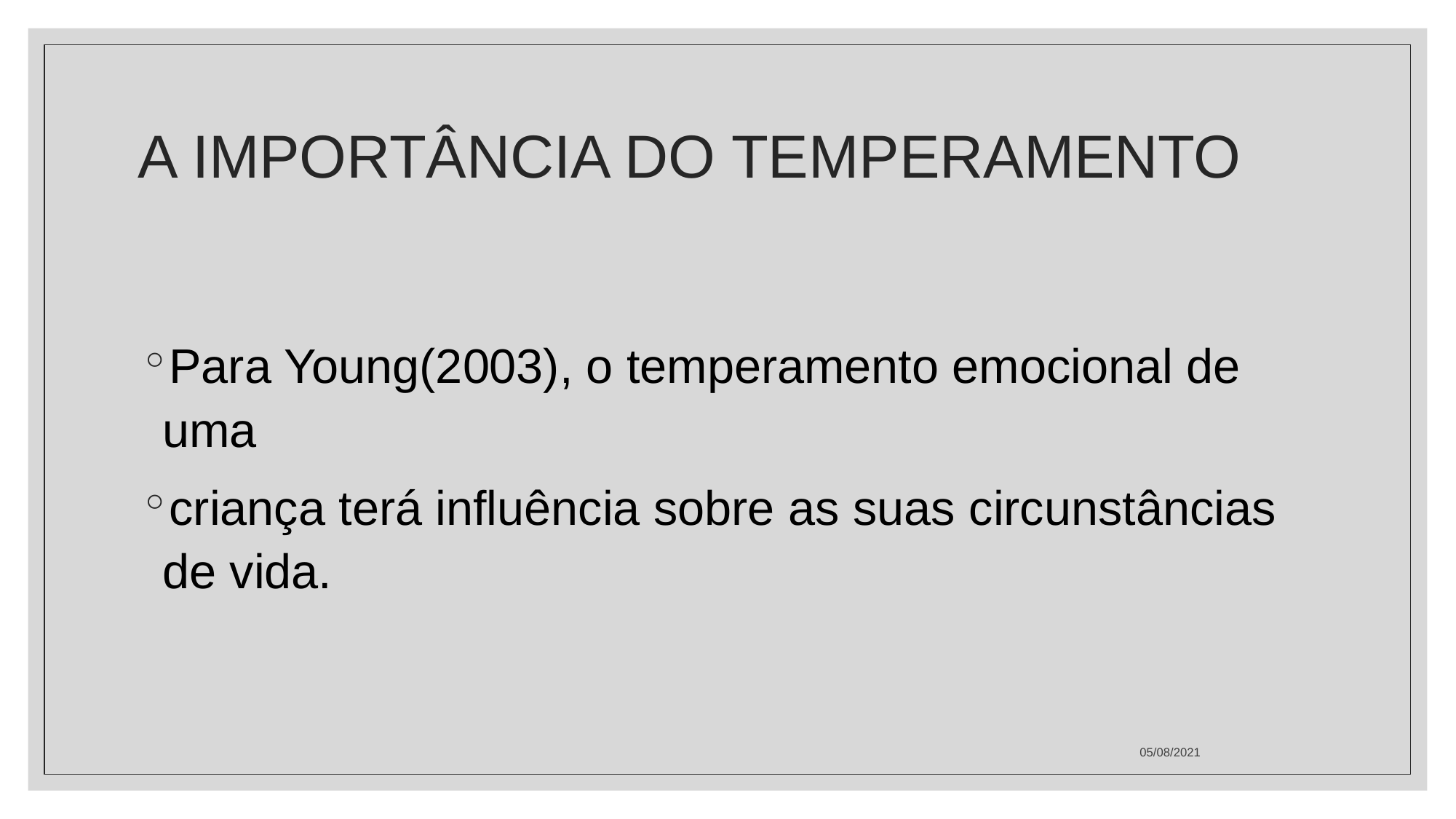

# A IMPORTÂNCIA DO TEMPERAMENTO

Para Young(2003), o temperamento emocional de uma
criança terá influência sobre as suas circunstâncias de vida.
05/08/2021